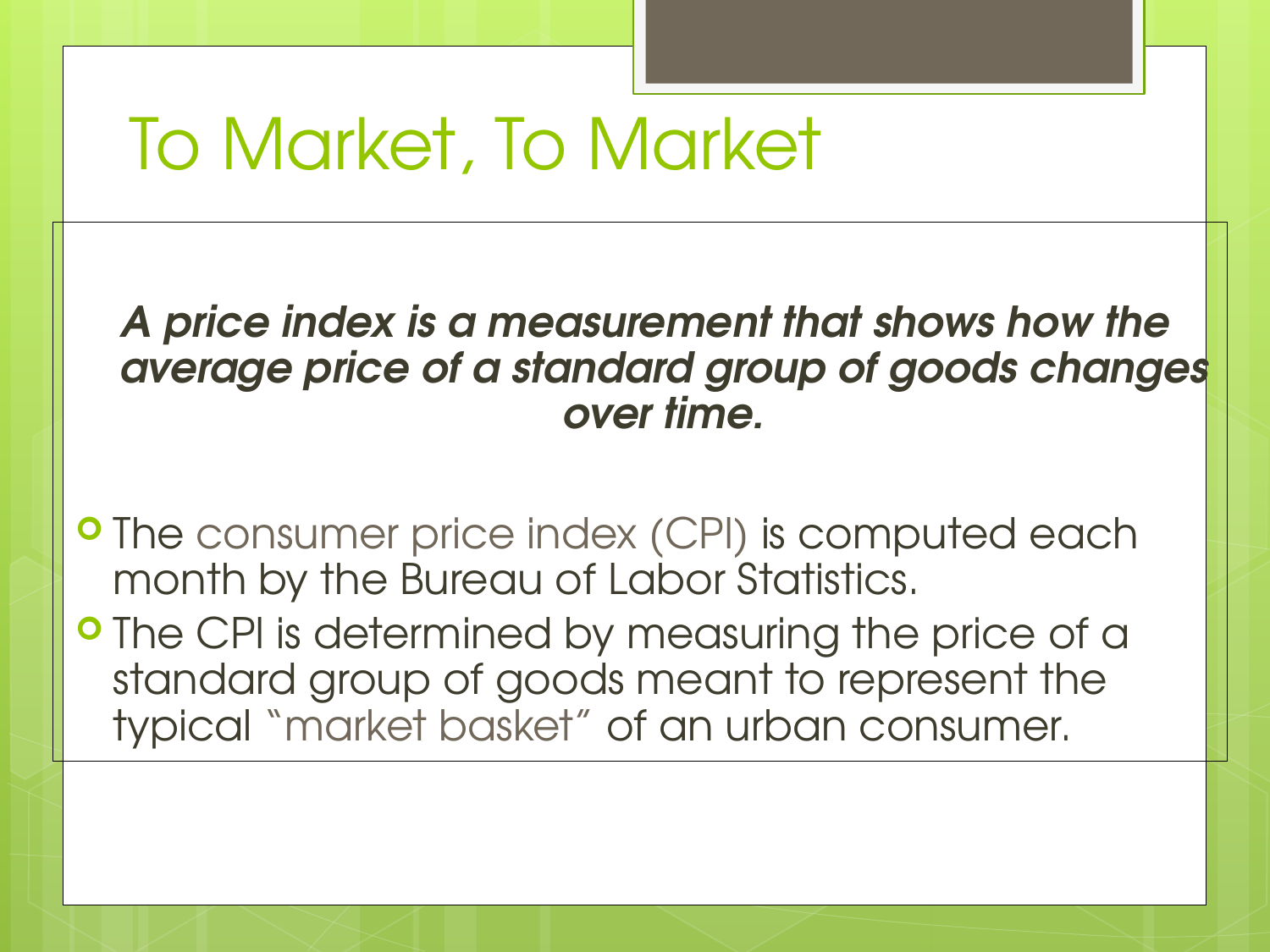

# To Market, To Market

A price index is a measurement that shows how the average price of a standard group of goods changes over time.

The consumer price index (CPI) is computed each month by the Bureau of Labor Statistics.
The CPI is determined by measuring the price of a standard group of goods meant to represent the typical “market basket” of an urban consumer.